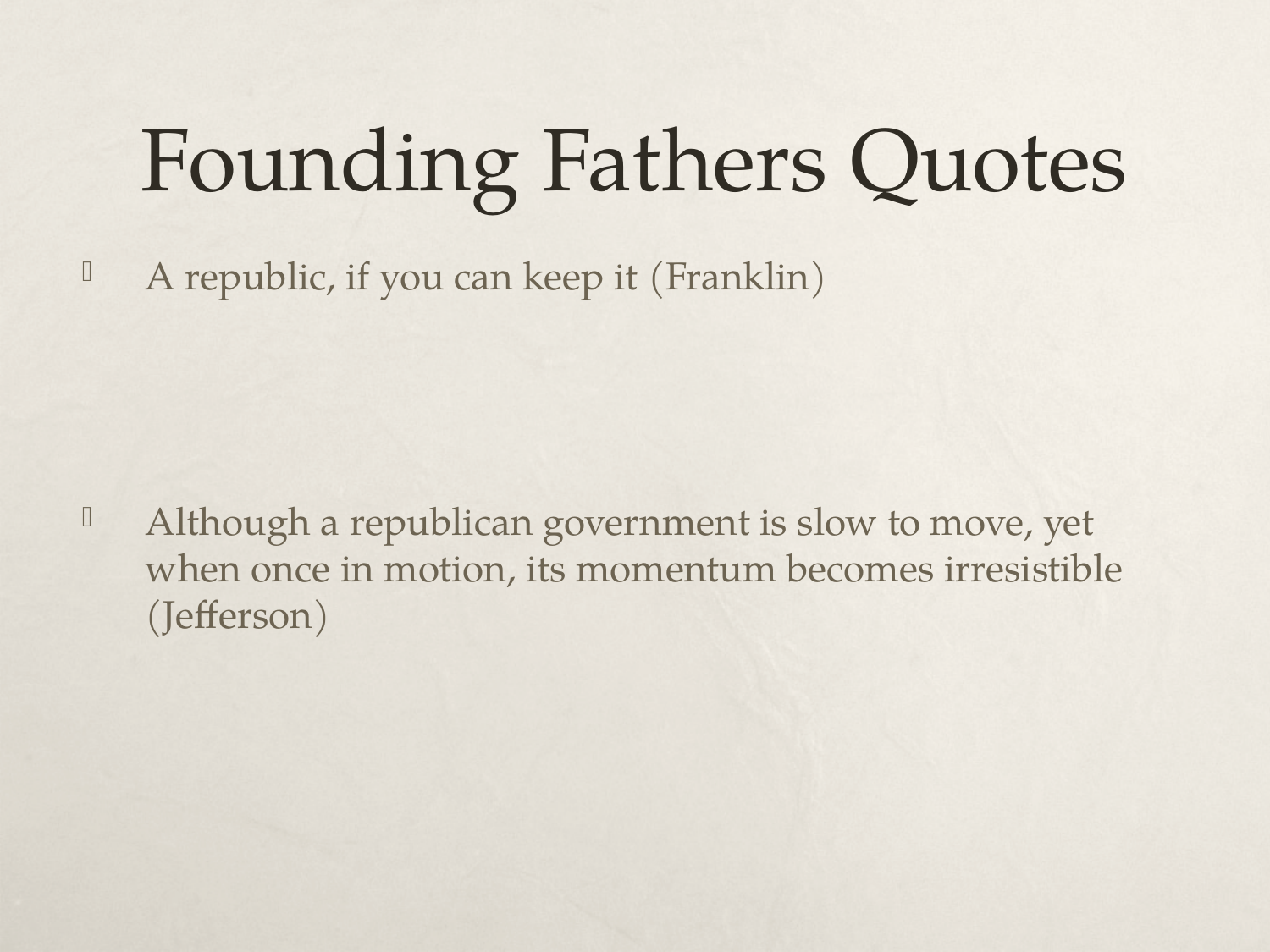

# Founding Fathers Quotes
A republic, if you can keep it (Franklin)

Although a republican government is slow to move, yet when once in motion, its momentum becomes irresistible (Jefferson)